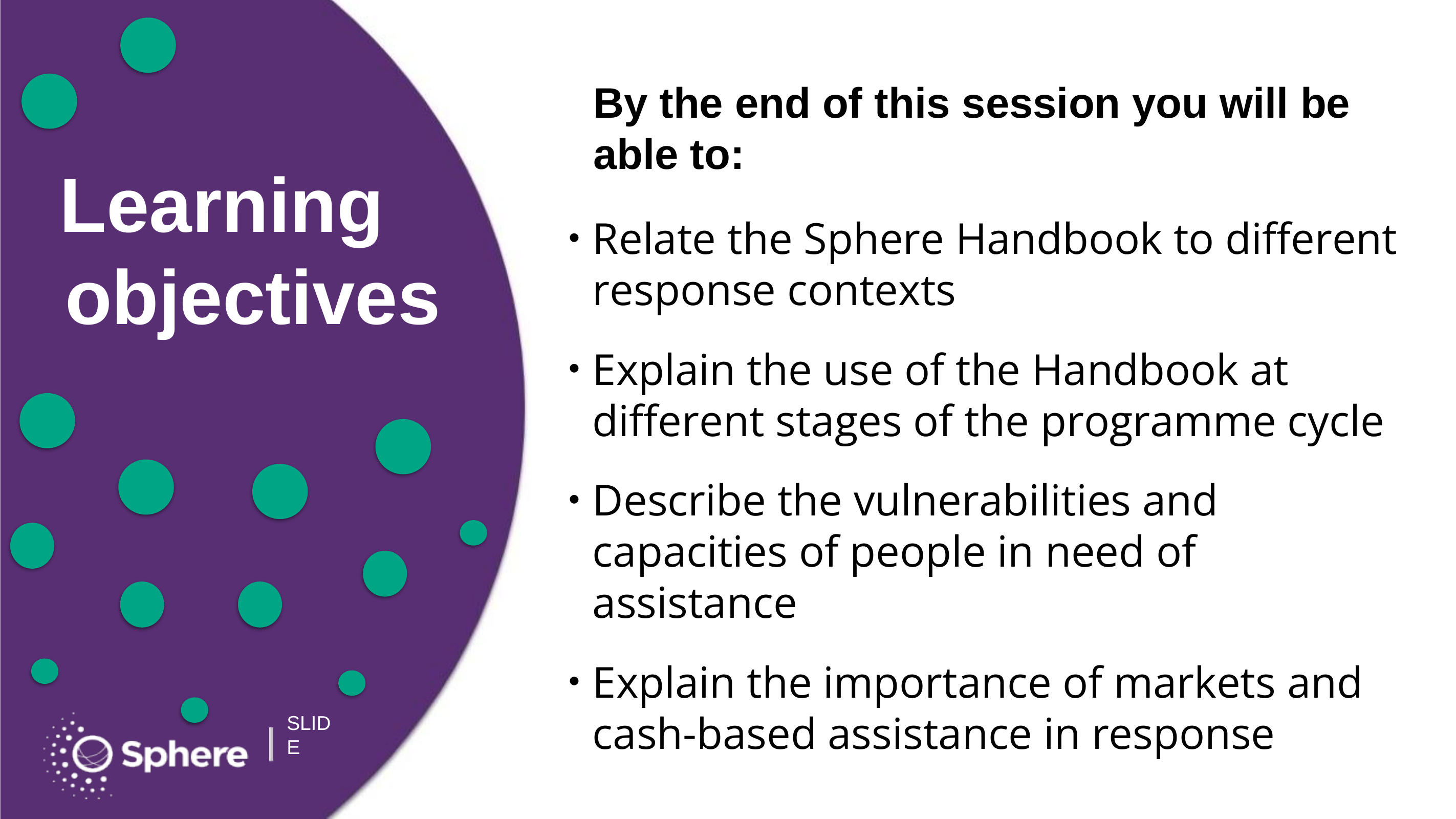

# By the end of this session you will be able to:
Relate the Sphere Handbook to different response contexts
Explain the use of the Handbook at different stages of the programme cycle
Describe the vulnerabilities and capacities of people in need of assistance
Explain the importance of markets and
cash-based assistance in response
2